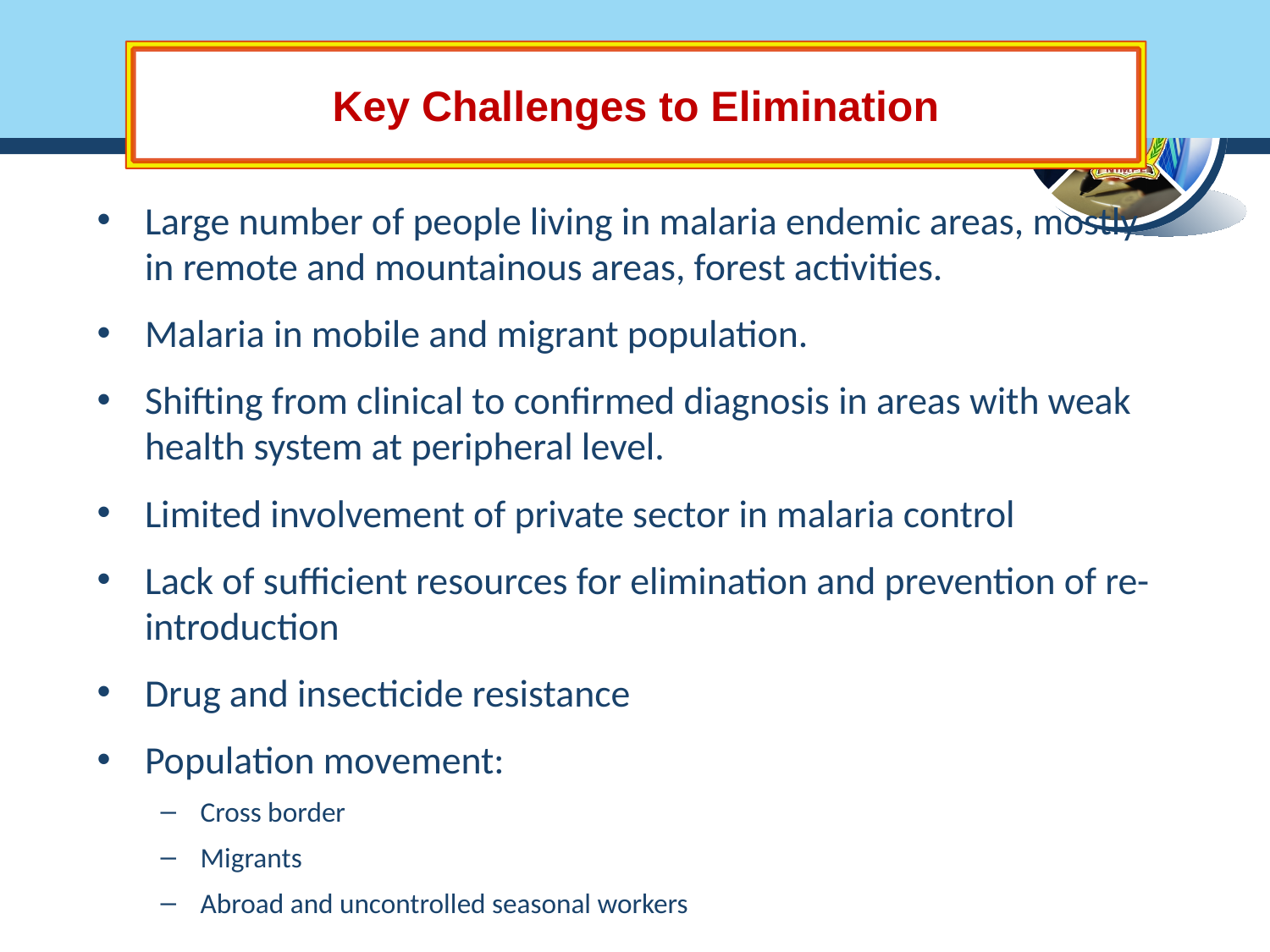

NIMPE Overview
NIMPE Overview

Key Challenges to Elimination
Large number of people living in malaria endemic areas, mostly in remote and mountainous areas, forest activities.
Malaria in mobile and migrant population.
Shifting from clinical to confirmed diagnosis in areas with weak health system at peripheral level.
Limited involvement of private sector in malaria control
Lack of sufficient resources for elimination and prevention of re-introduction
Drug and insecticide resistance
Population movement:
Cross border
Migrants
Abroad and uncontrolled seasonal workers